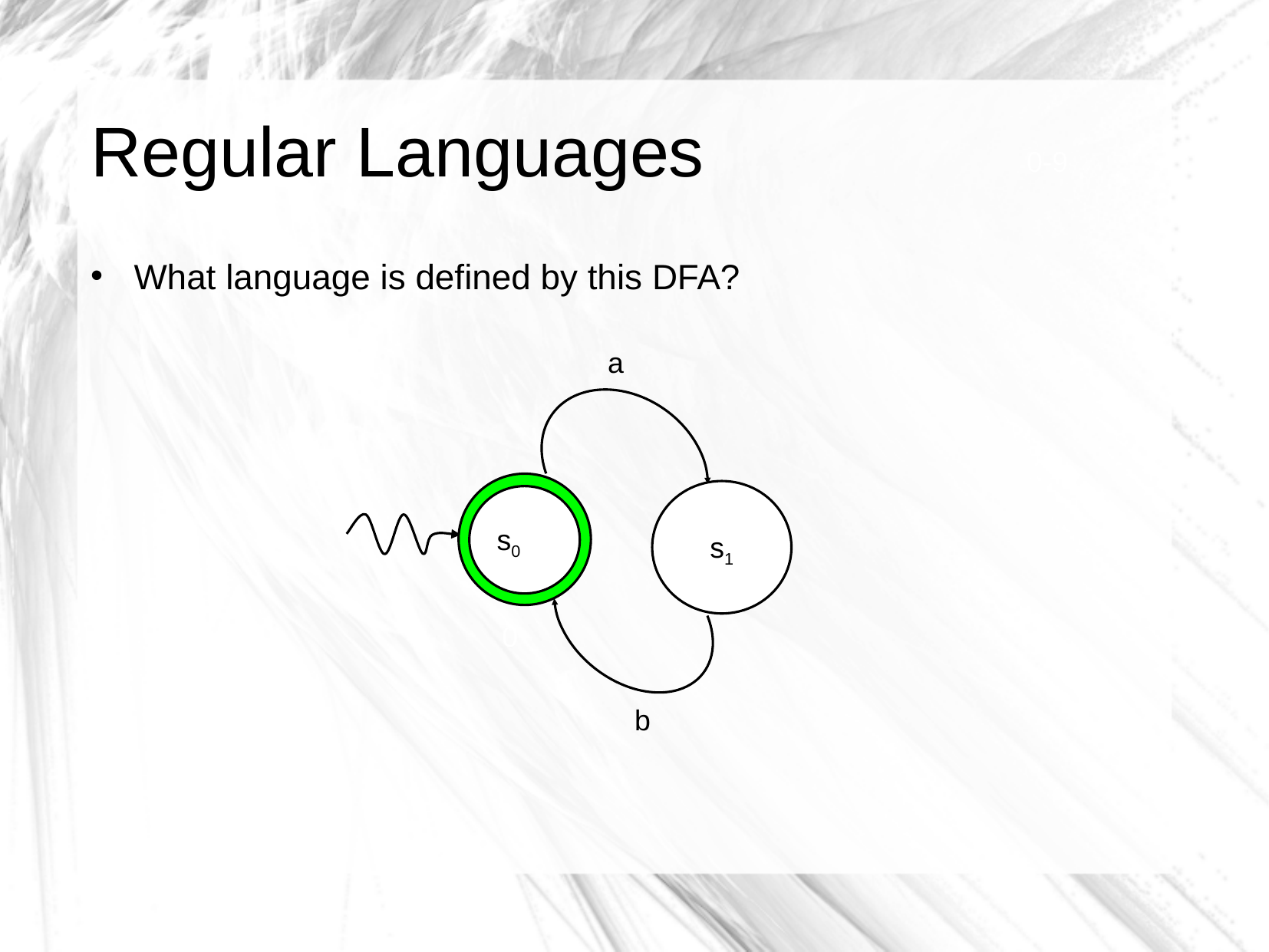

# Regular Languages
0-9
What language is defined by this DFA?
a

s1
s0

0
b